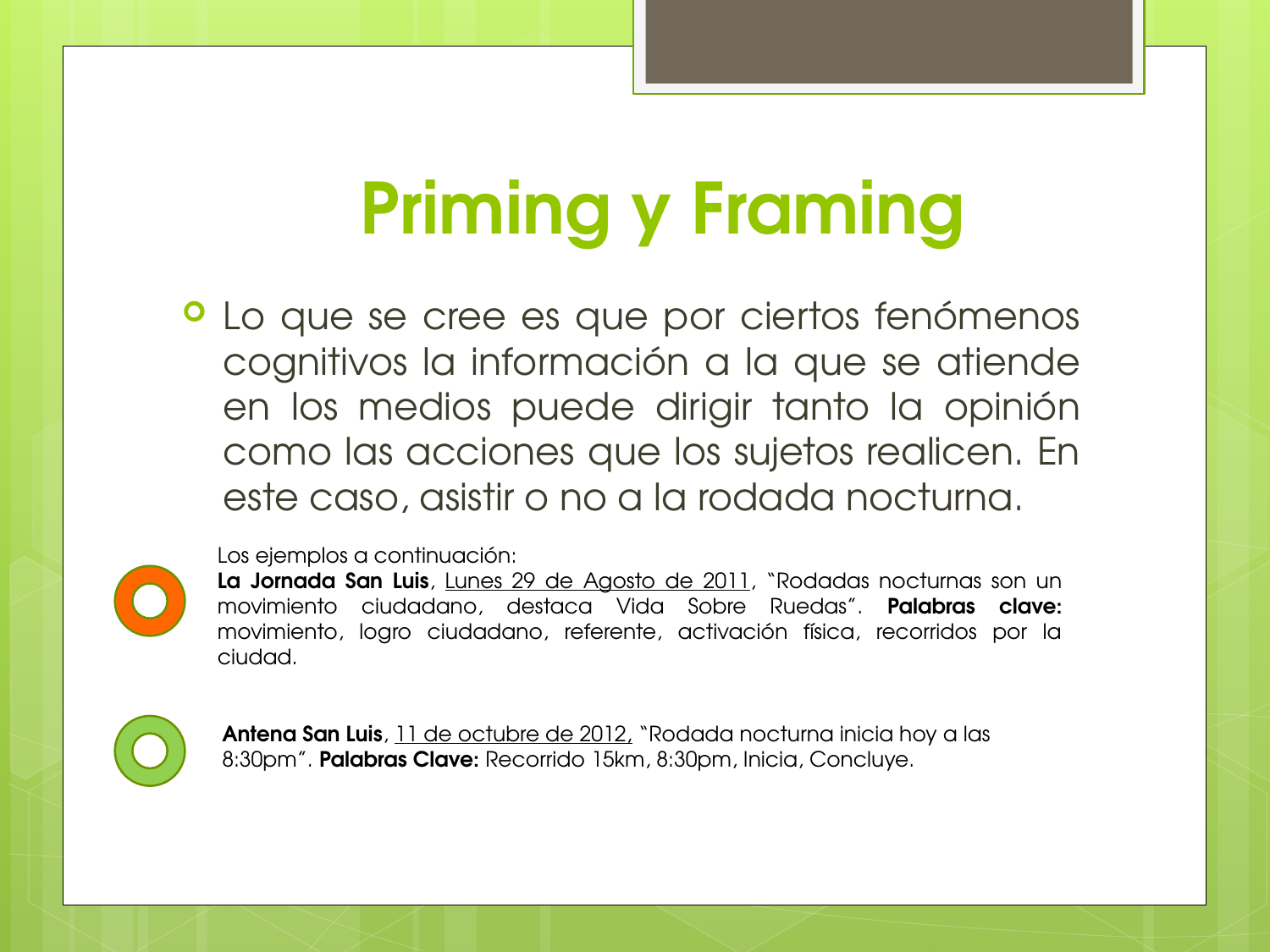

# Priming y Framing
Lo que se cree es que por ciertos fenómenos cognitivos la información a la que se atiende en los medios puede dirigir tanto la opinión como las acciones que los sujetos realicen. En este caso, asistir o no a la rodada nocturna.
Los ejemplos a continuación:
La Jornada San Luis, Lunes 29 de Agosto de 2011, “Rodadas nocturnas son un movimiento ciudadano, destaca Vida Sobre Ruedas”. Palabras clave: movimiento, logro ciudadano, referente, activación física, recorridos por la ciudad.

Antena San Luis, 11 de octubre de 2012, “Rodada nocturna inicia hoy a las 8:30pm”. Palabras Clave: Recorrido 15km, 8:30pm, Inicia, Concluye.